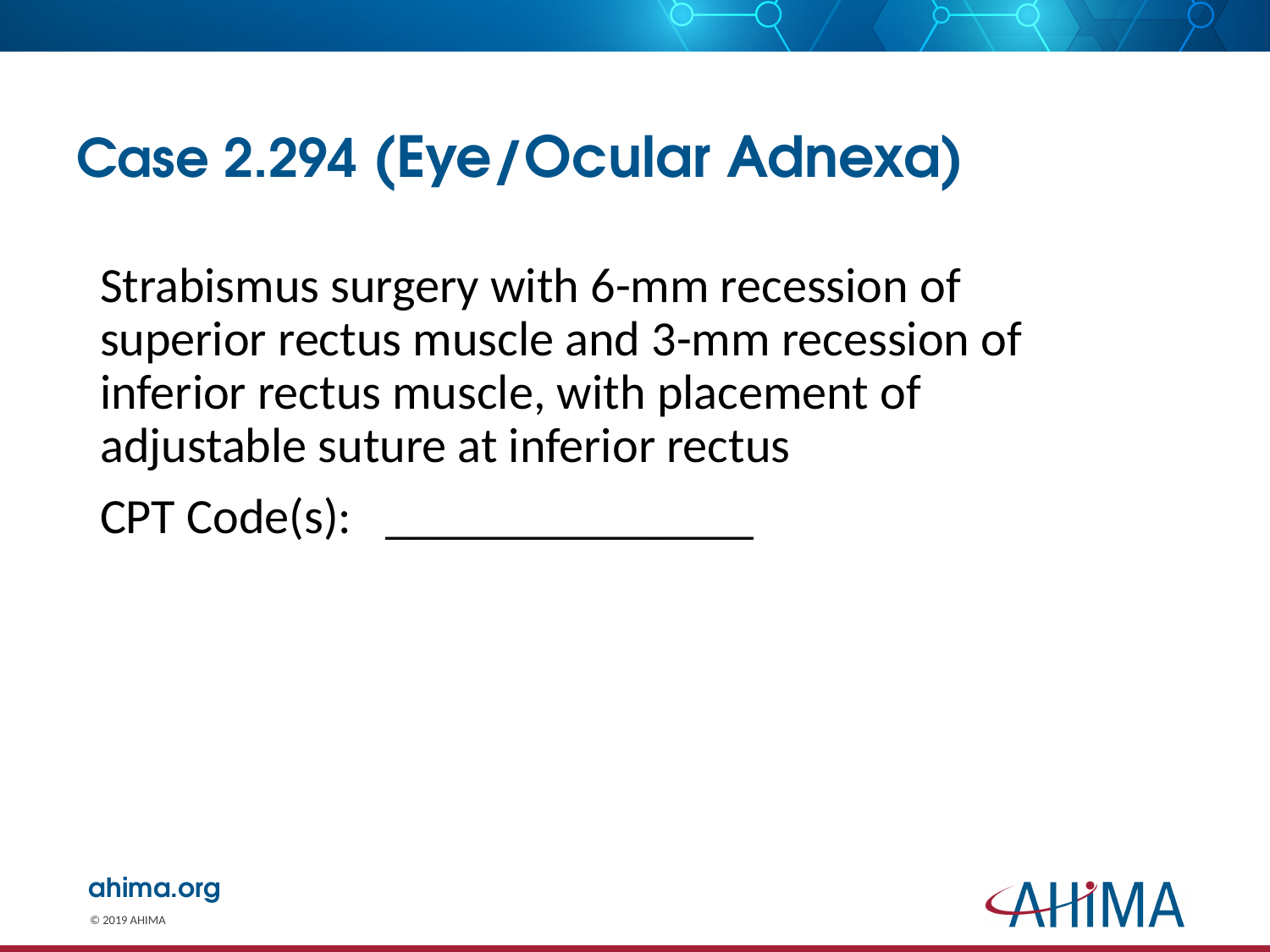

# Case 2.294 (Eye/Ocular Adnexa)
Strabismus surgery with 6-mm recession of
superior rectus muscle and 3-mm recession of inferior rectus muscle, with placement of
adjustable suture at inferior rectus
CPT Code(s): 	_______________